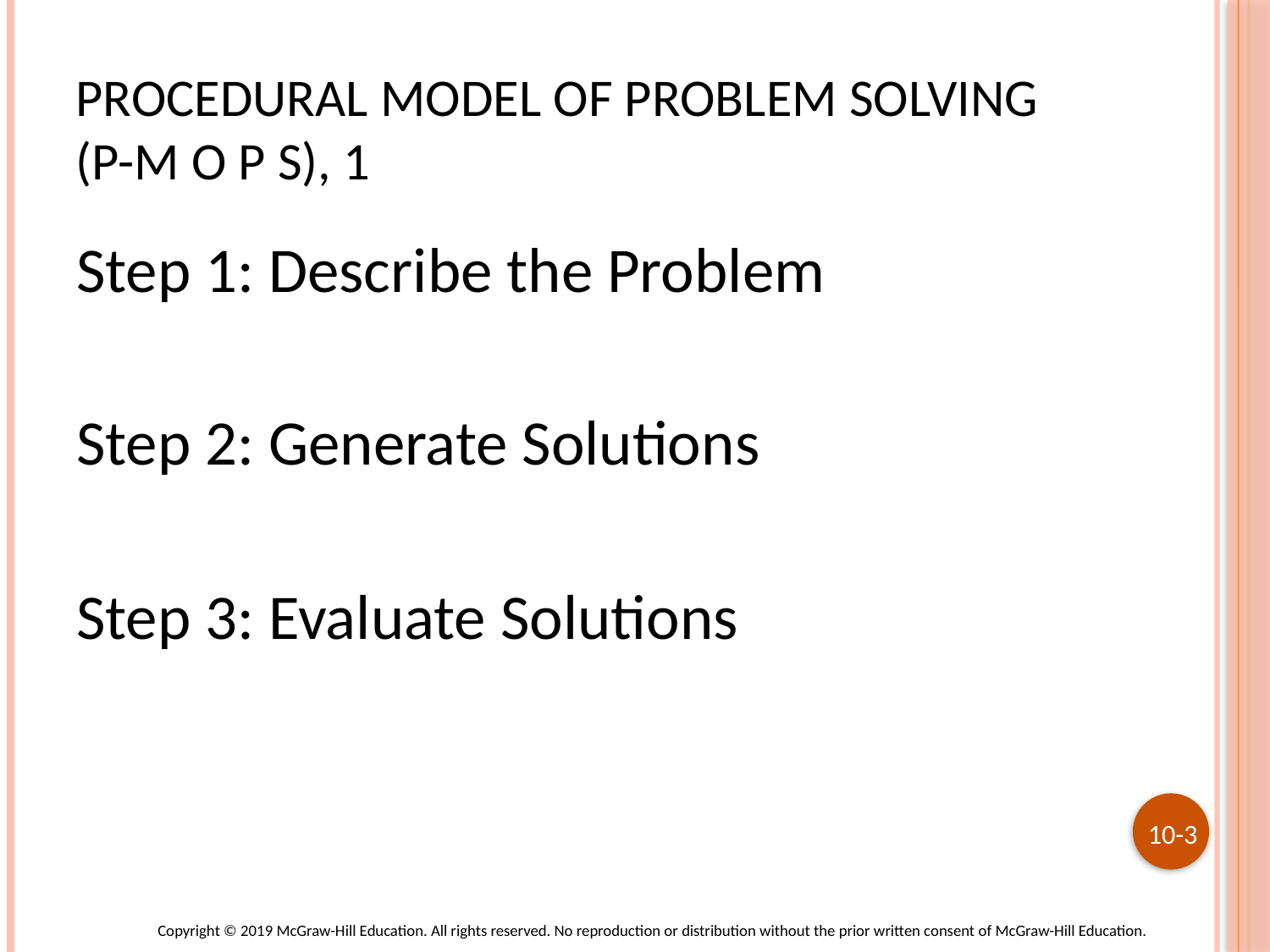

# Procedural Model of Problem Solving (P-M O P S), 1
Step 1: Describe the Problem

Step 2: Generate Solutions

Step 3: Evaluate Solutions